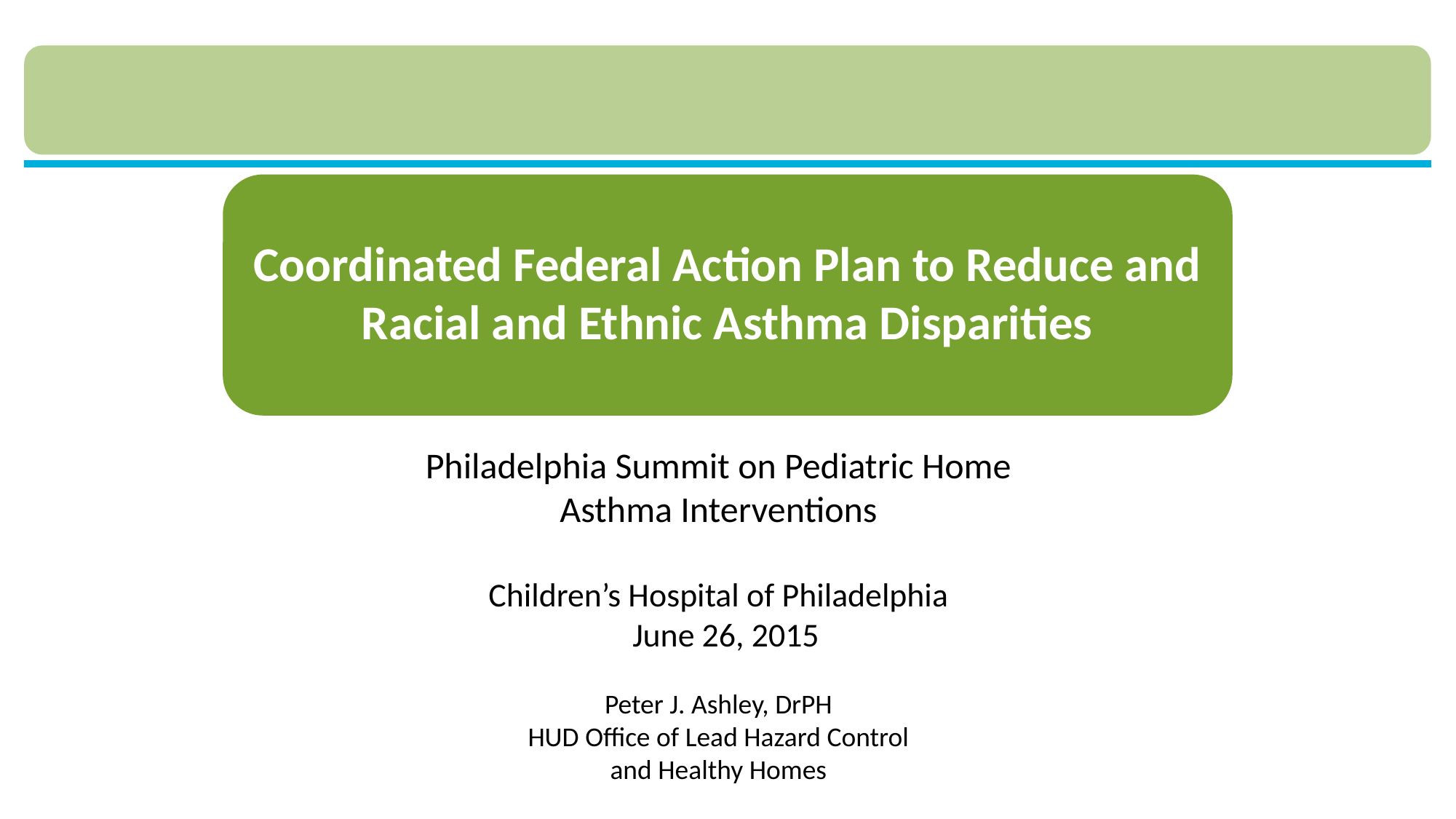

Coordinated Federal Action Plan to Reduce and Racial and Ethnic Asthma Disparities
Philadelphia Summit on Pediatric Home Asthma Interventions

Children’s Hospital of Philadelphia
  June 26, 2015

Peter J. Ashley, DrPH
HUD Office of Lead Hazard Control
and Healthy Homes